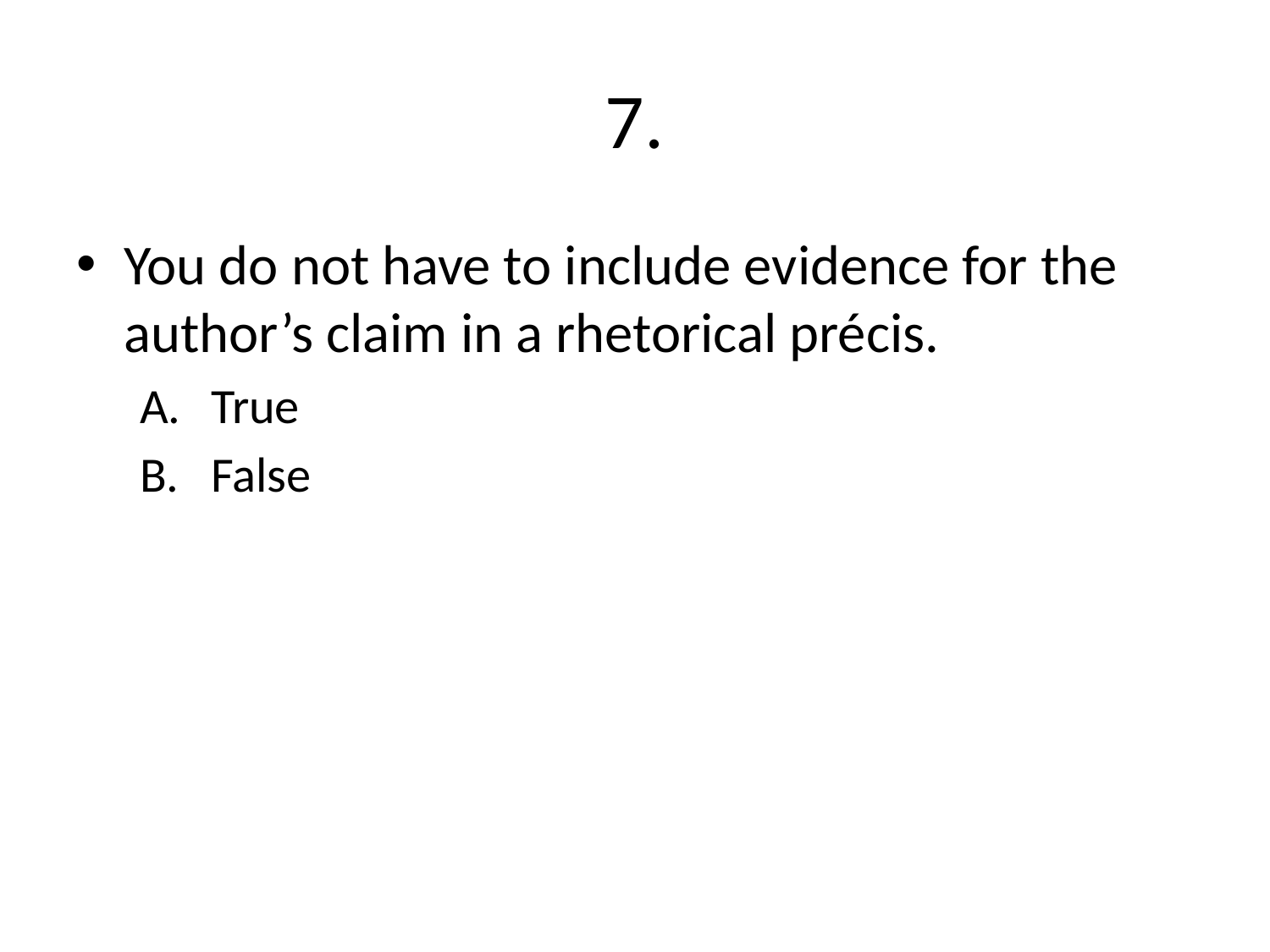

# 7.
You do not have to include evidence for the author’s claim in a rhetorical précis.
True
False